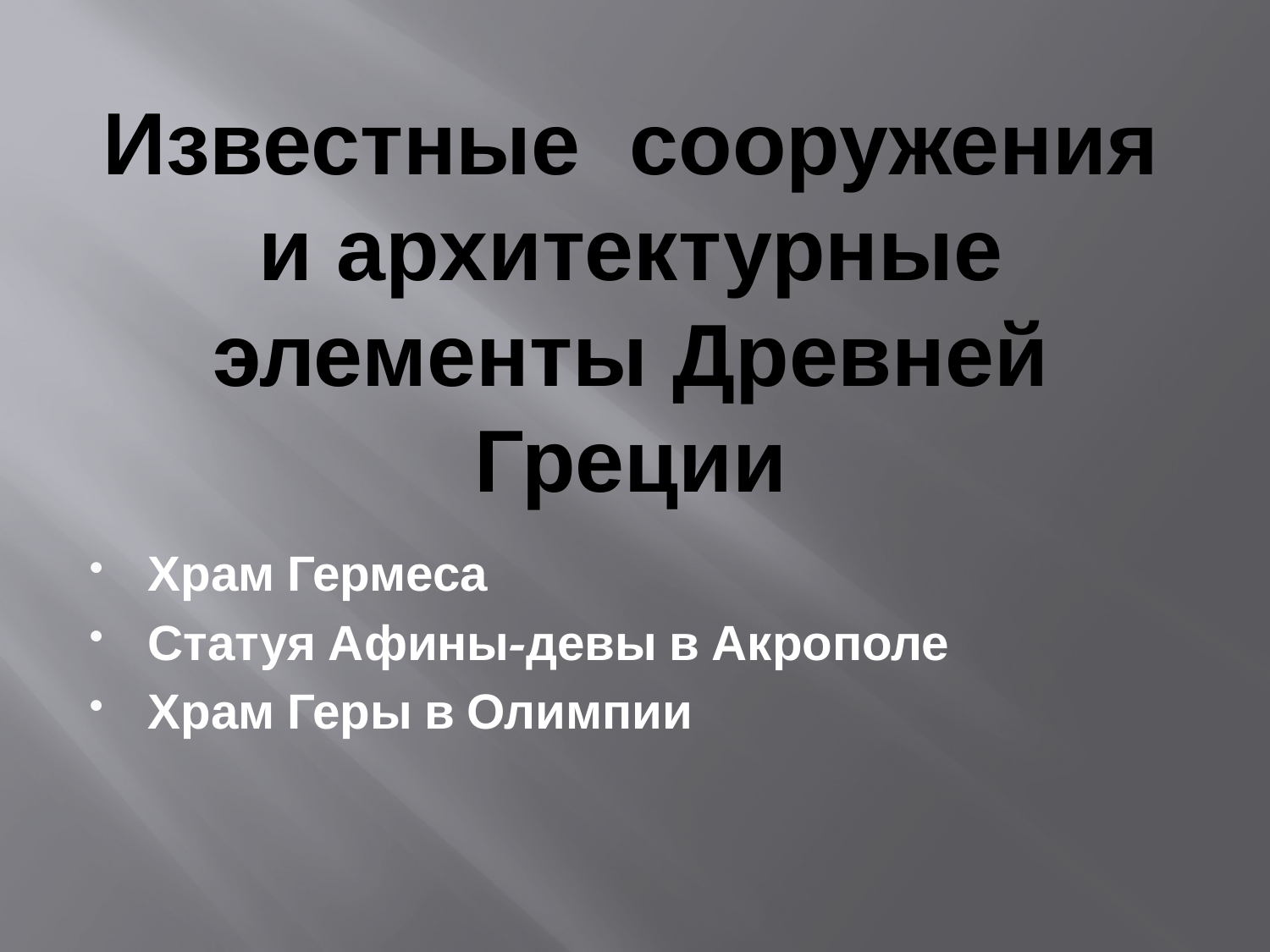

# Известные  сооружения и архитектурные элементы Древней Греции
Храм Гермеса
Статуя Афины-девы в Акрополе
Храм Геры в Олимпии